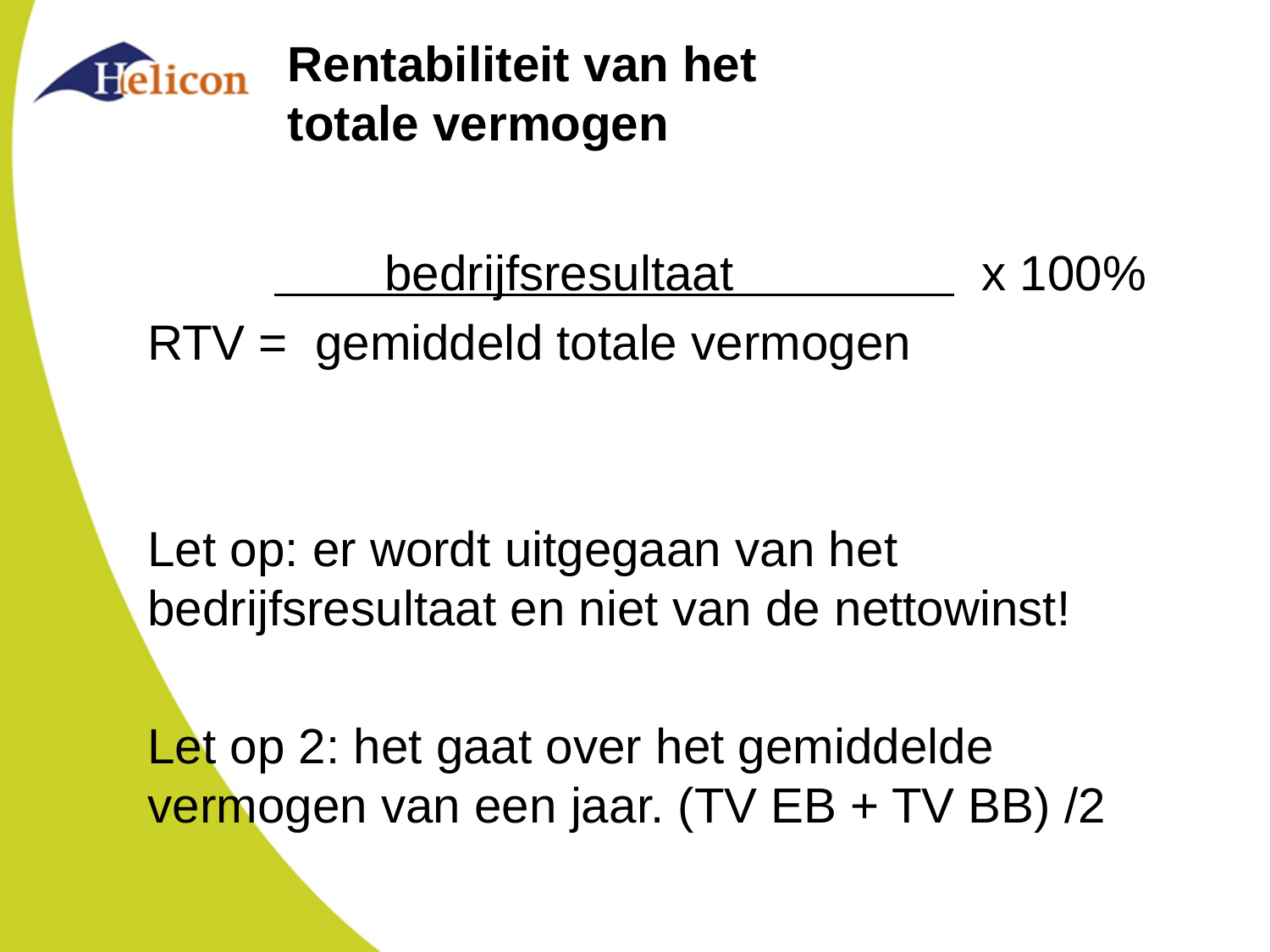

# Rentabiliteit van het totale vermogen

	        bedrijfsresultaat                  x 100%
RTV =  gemiddeld totale vermogen

Let op: er wordt uitgegaan van het bedrijfsresultaat en niet van de nettowinst!

Let op 2: het gaat over het gemiddelde vermogen van een jaar. (TV EB + TV BB) /2